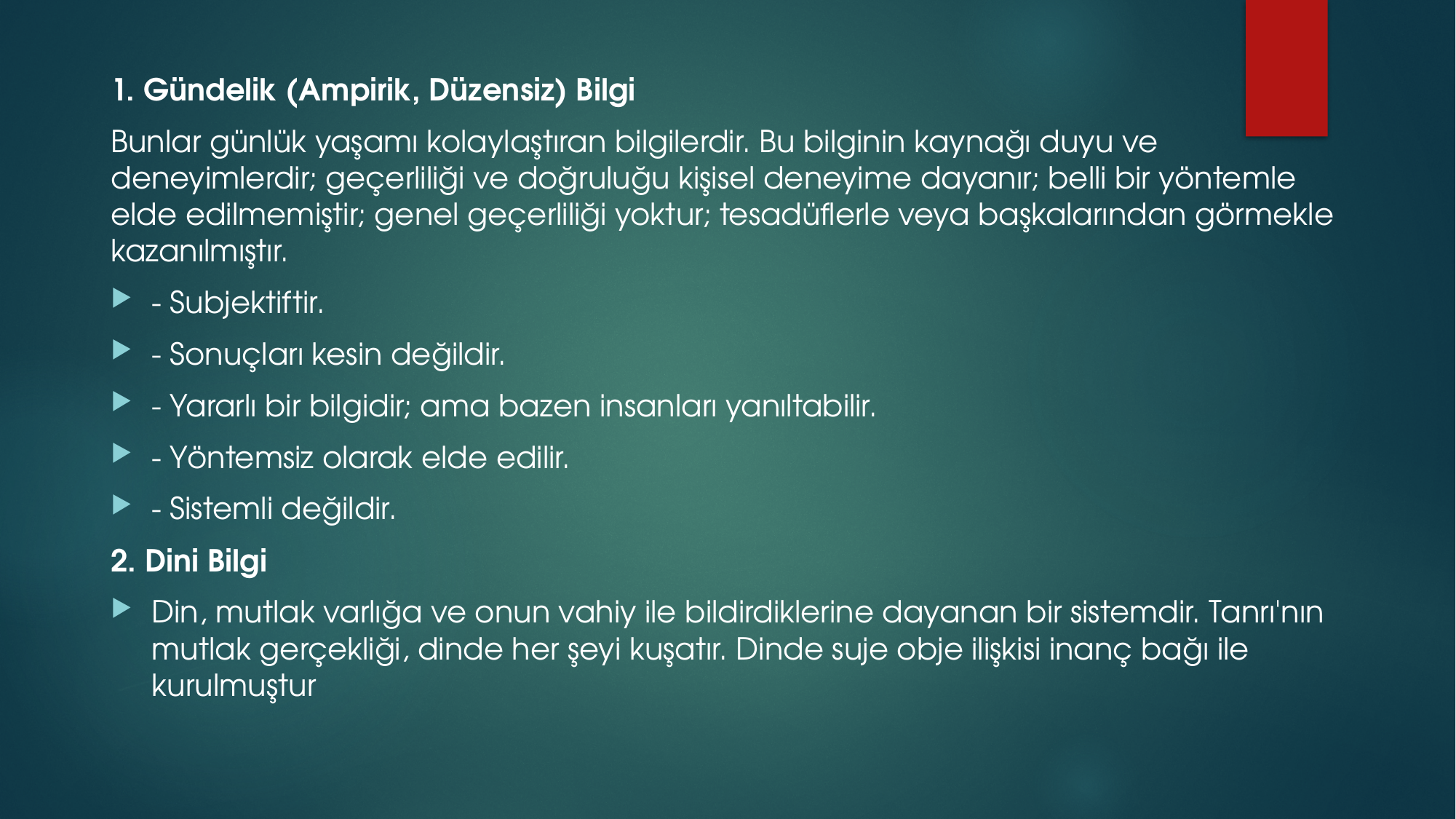

1. Gündelik (Ampirik, Düzensiz) Bilgi
Bunlar günlük yaşamı kolaylaştıran bilgilerdir. Bu bilginin kaynağı duyu ve deneyimlerdir; geçerliliği ve doğruluğu kişisel deneyime dayanır; belli bir yöntemle elde edilmemiştir; genel geçerliliği yoktur; tesadüflerle veya başkalarından görmekle kazanılmıştır.
- Subjektiftir.
- Sonuçları kesin değildir.
- Yararlı bir bilgidir; ama bazen insanları yanıltabilir.
- Yöntemsiz olarak elde edilir.
- Sistemli değildir.
2. Dini Bilgi
Din, mutlak varlığa ve onun vahiy ile bildirdiklerine dayanan bir sistemdir. Tanrı'nın mutlak gerçekliği, dinde her şeyi kuşatır. Dinde suje obje ilişkisi inanç bağı ile kurulmuştur